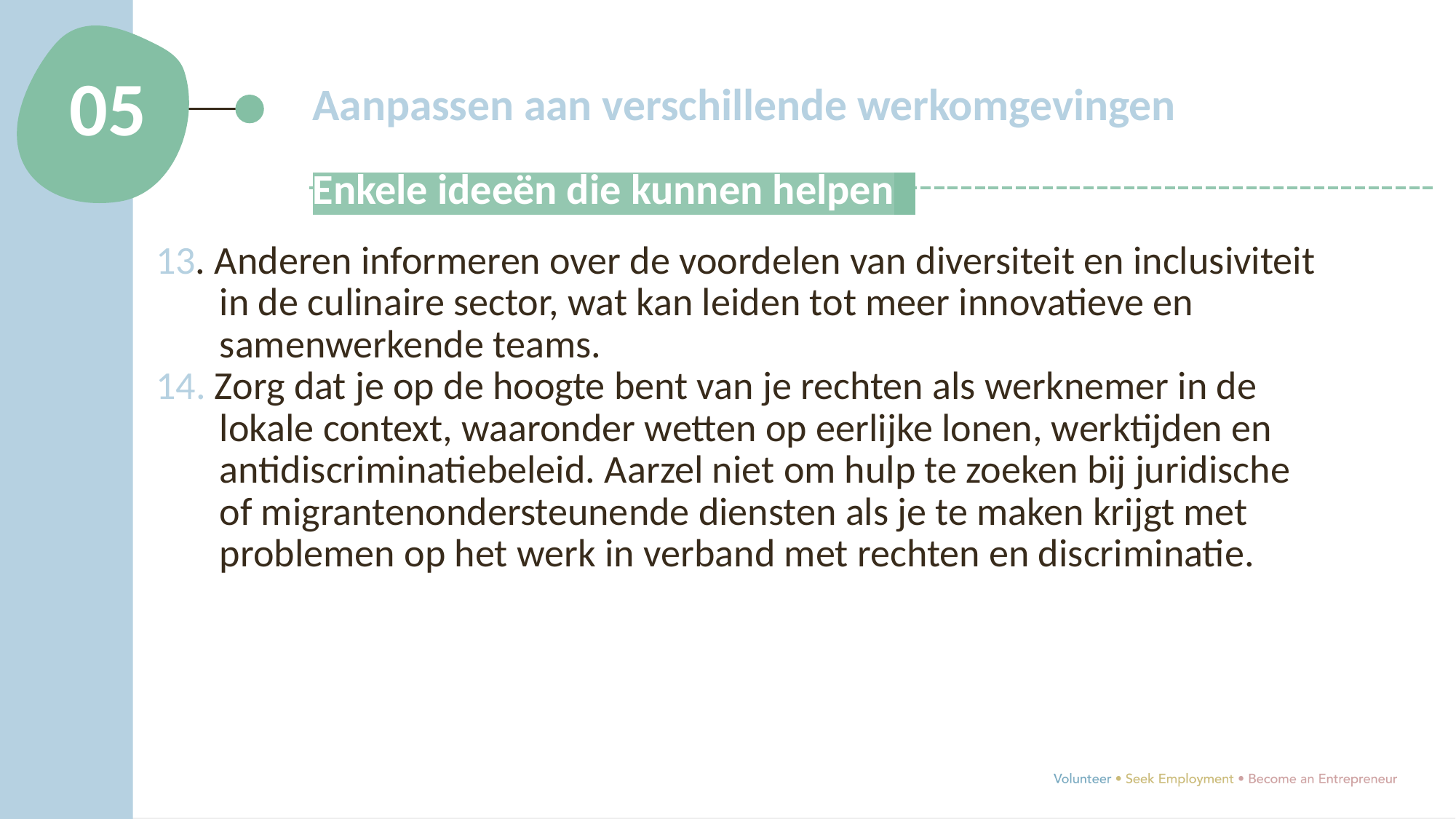

05
Aanpassen aan verschillende werkomgevingen

Enkele ideeën die kunnen helpen:
13. Anderen informeren over de voordelen van diversiteit en inclusiviteit in de culinaire sector, wat kan leiden tot meer innovatieve en samenwerkende teams.
14. Zorg dat je op de hoogte bent van je rechten als werknemer in de lokale context, waaronder wetten op eerlijke lonen, werktijden en antidiscriminatiebeleid. Aarzel niet om hulp te zoeken bij juridische of migrantenondersteunende diensten als je te maken krijgt met problemen op het werk in verband met rechten en discriminatie.